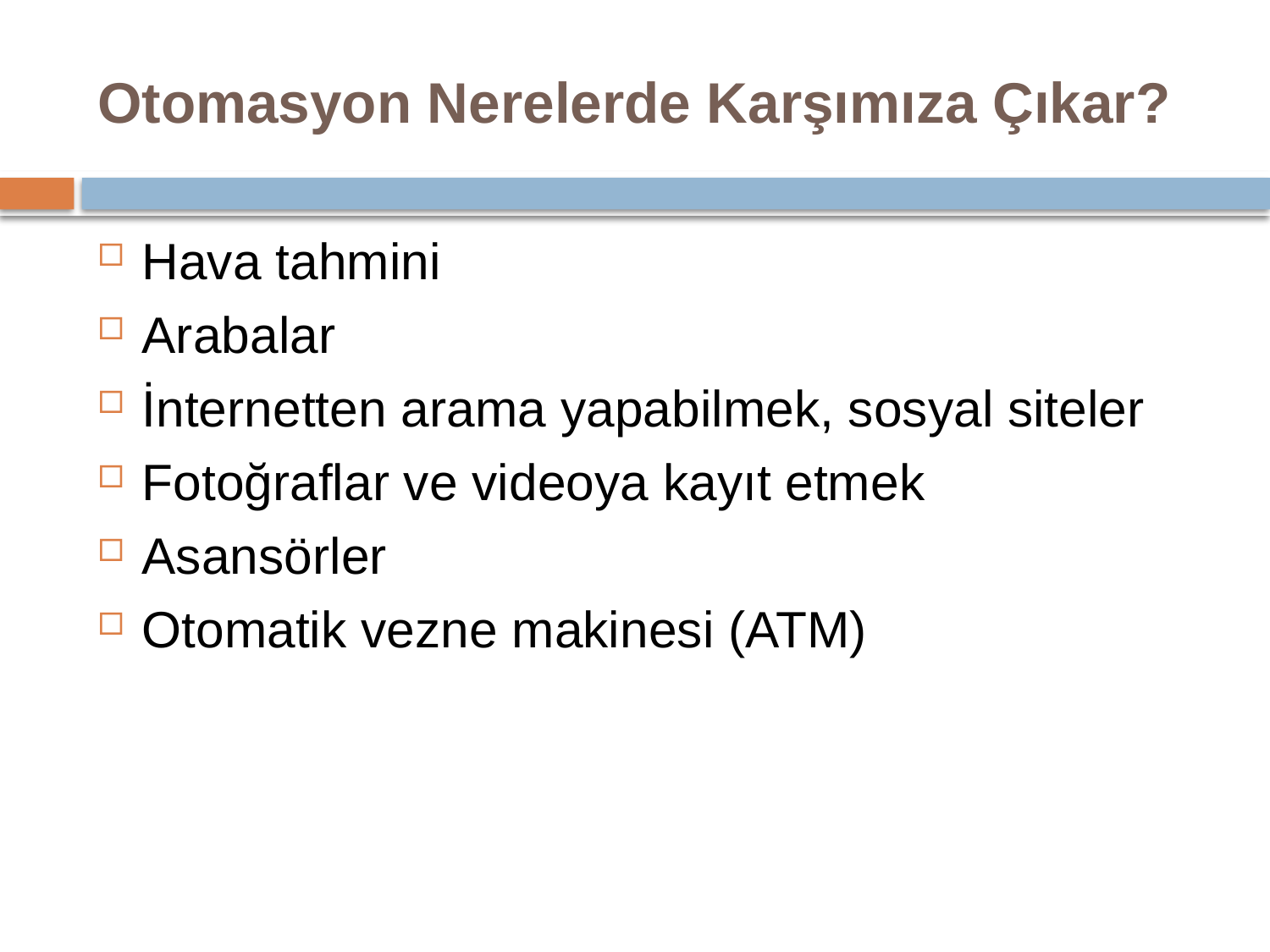

# Otomasyon Nerelerde Karşımıza Çıkar?
Hava tahmini
Arabalar
İnternetten arama yapabilmek, sosyal siteler
Fotoğraflar ve videoya kayıt etmek
Asansörler
Otomatik vezne makinesi (ATM)